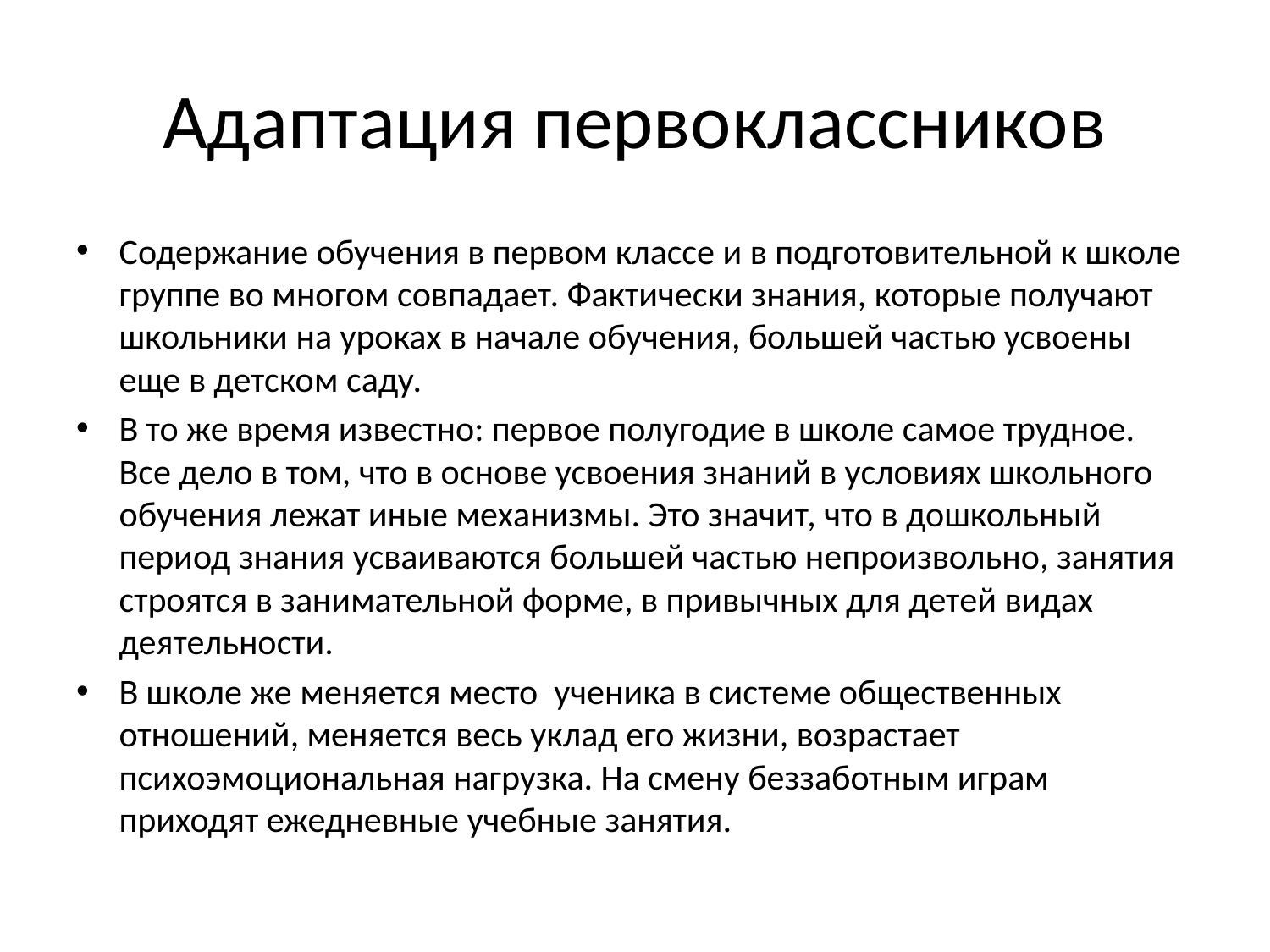

# Адаптация первоклассников
Содержание обучения в первом классе и в подготовительной к школе группе во многом совпадает. Фактически знания, которые получают школьники на уроках в начале обучения, большей частью усвоены еще в детском саду.
В то же время известно: первое полугодие в школе самое трудное. Все дело в том, что в основе усвоения знаний в условиях школьного обучения лежат иные механизмы. Это значит, что в дошкольный период знания усваиваются большей частью непроизвольно, занятия строятся в занимательной форме, в привычных для детей видах деятельности.
В школе же меняется место  ученика в системе общественных отношений, меняется весь уклад его жизни, возрастает психоэмоциональная нагрузка. На смену беззаботным играм приходят ежедневные учебные занятия.